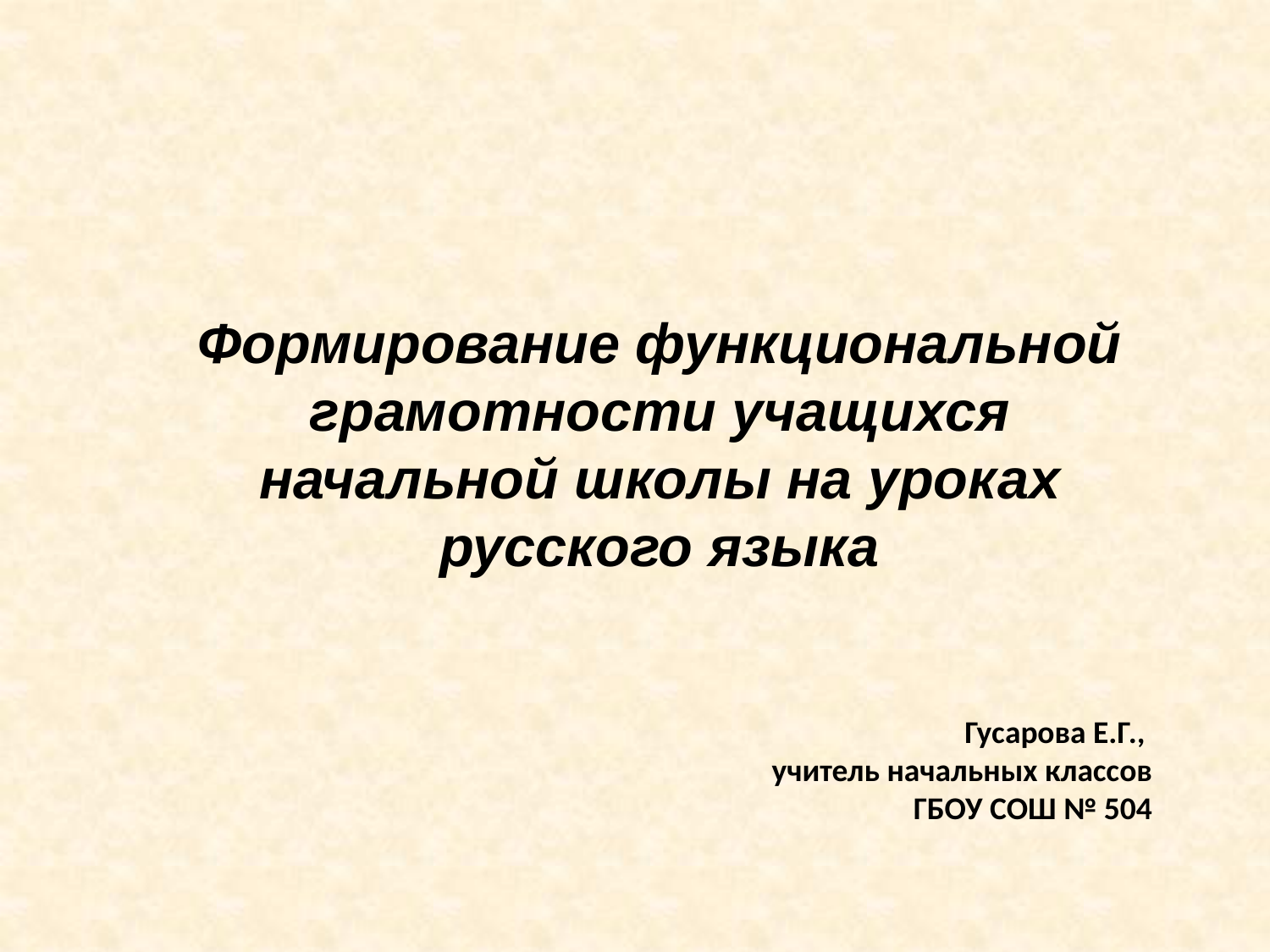

# Формирование функциональной грамотности учащихся начальной школы на уроках русского языка
Гусарова Е.Г.,
учитель начальных классов ГБОУ СОШ № 504